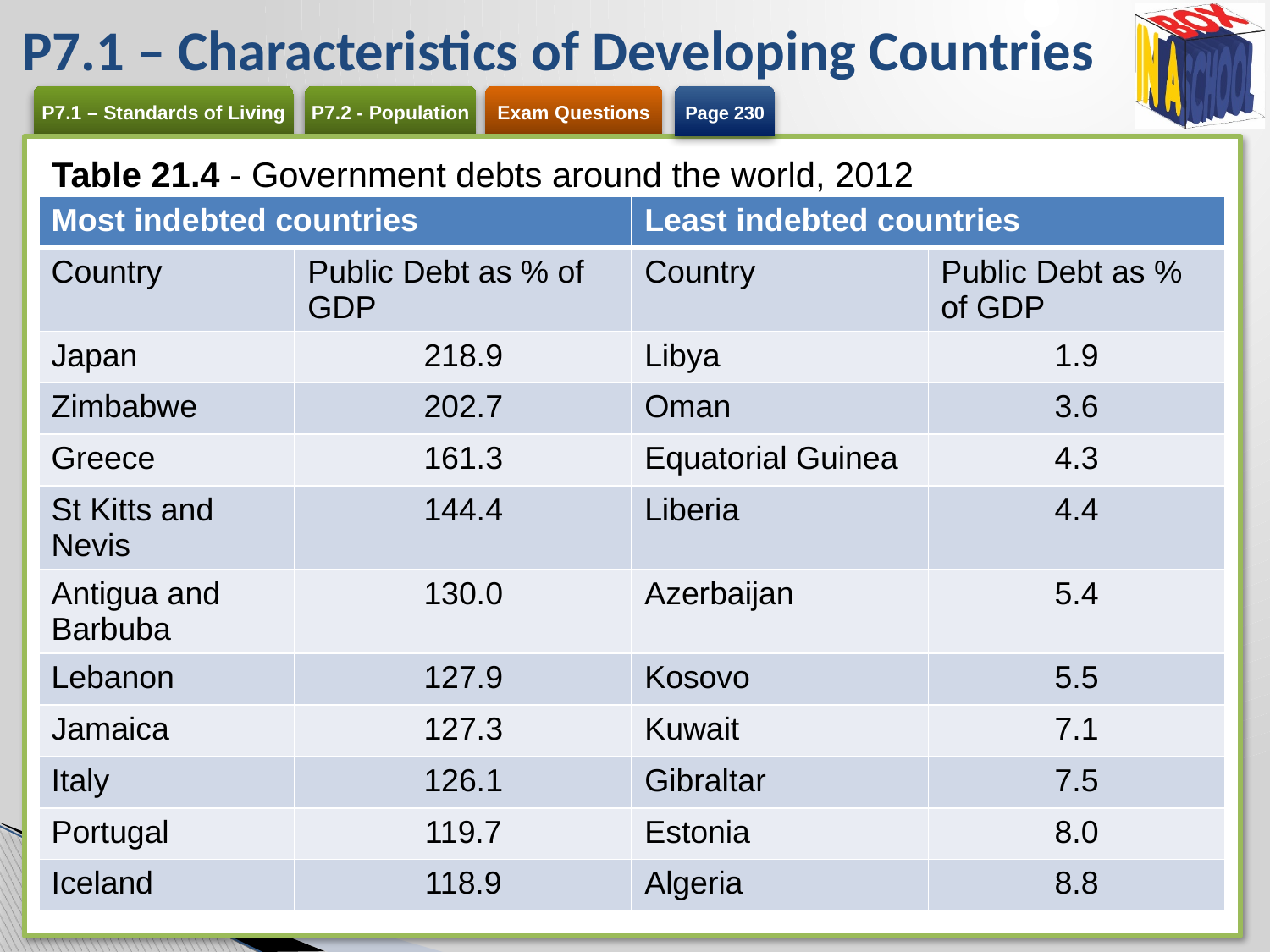

# P7.1 – Characteristics of Developing Countries
Page 230
Table 21.4 - Government debts around the world, 2012
| Most indebted countries |  | Least indebted countries |  |
| --- | --- | --- | --- |
| Country | Public Debt as % of GDP | Country | Public Debt as % of GDP |
| Japan | 218.9 | Libya | 1.9 |
| Zimbabwe | 202.7 | Oman | 3.6 |
| Greece | 161.3 | Equatorial Guinea | 4.3 |
| St Kitts and Nevis | 144.4 | Liberia | 4.4 |
| Antigua and Barbuba | 130.0 | Azerbaijan | 5.4 |
| Lebanon | 127.9 | Kosovo | 5.5 |
| Jamaica | 127.3 | Kuwait | 7.1 |
| Italy | 126.1 | Gibraltar | 7.5 |
| Portugal | 119.7 | Estonia | 8.0 |
| Iceland | 118.9 | Algeria | 8.8 |